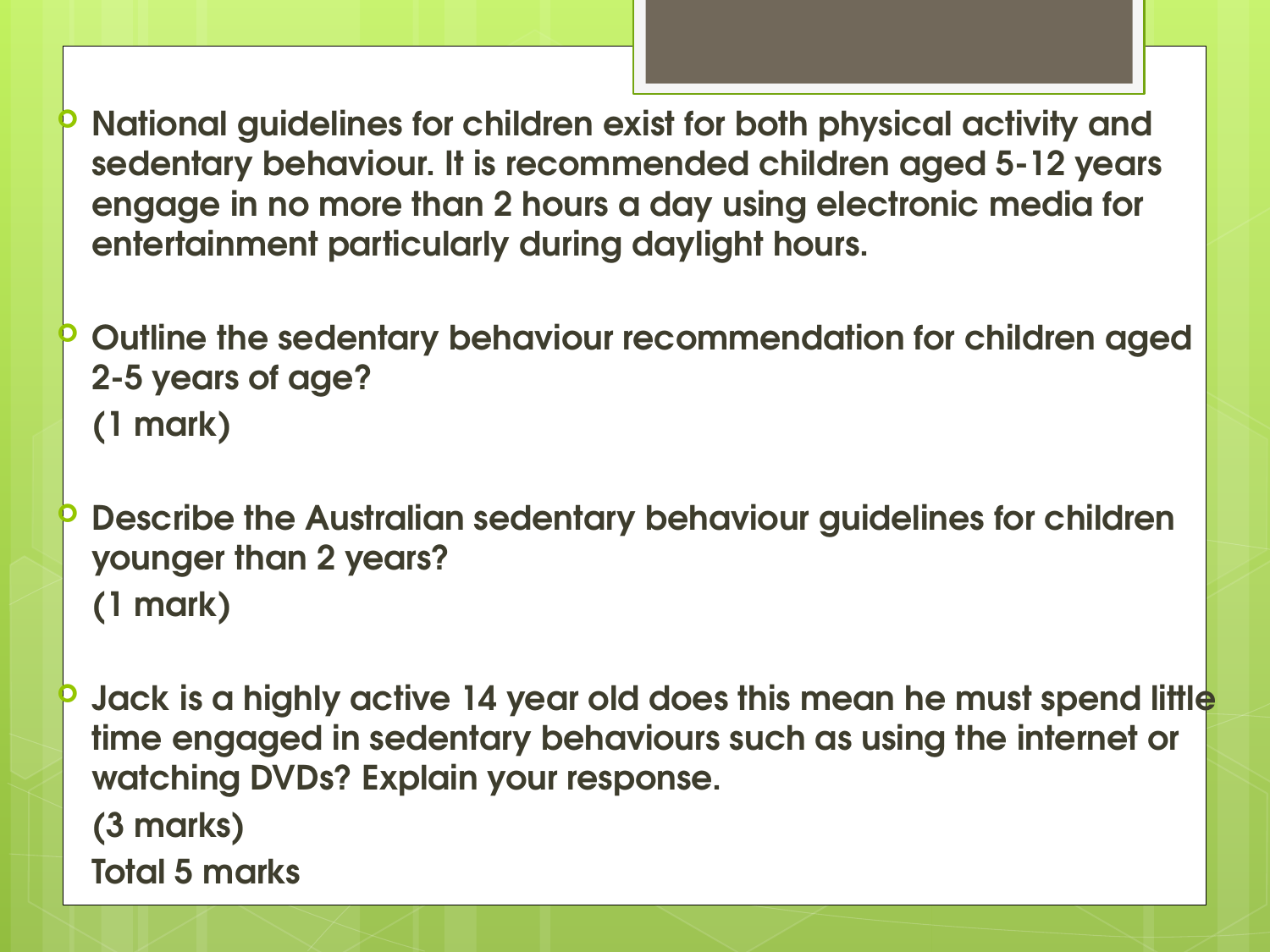

National guidelines for children exist for both physical activity and sedentary behaviour. It is recommended children aged 5-12 years engage in no more than 2 hours a day using electronic media for entertainment particularly during daylight hours.

Outline the sedentary behaviour recommendation for children aged 2-5 years of age?
								(1 mark)

Describe the Australian sedentary behaviour guidelines for children younger than 2 years?
								(1 mark)

Jack is a highly active 14 year old does this mean he must spend little time engaged in sedentary behaviours such as using the internet or watching DVDs? Explain your response.
								(3 marks)
								Total 5 marks